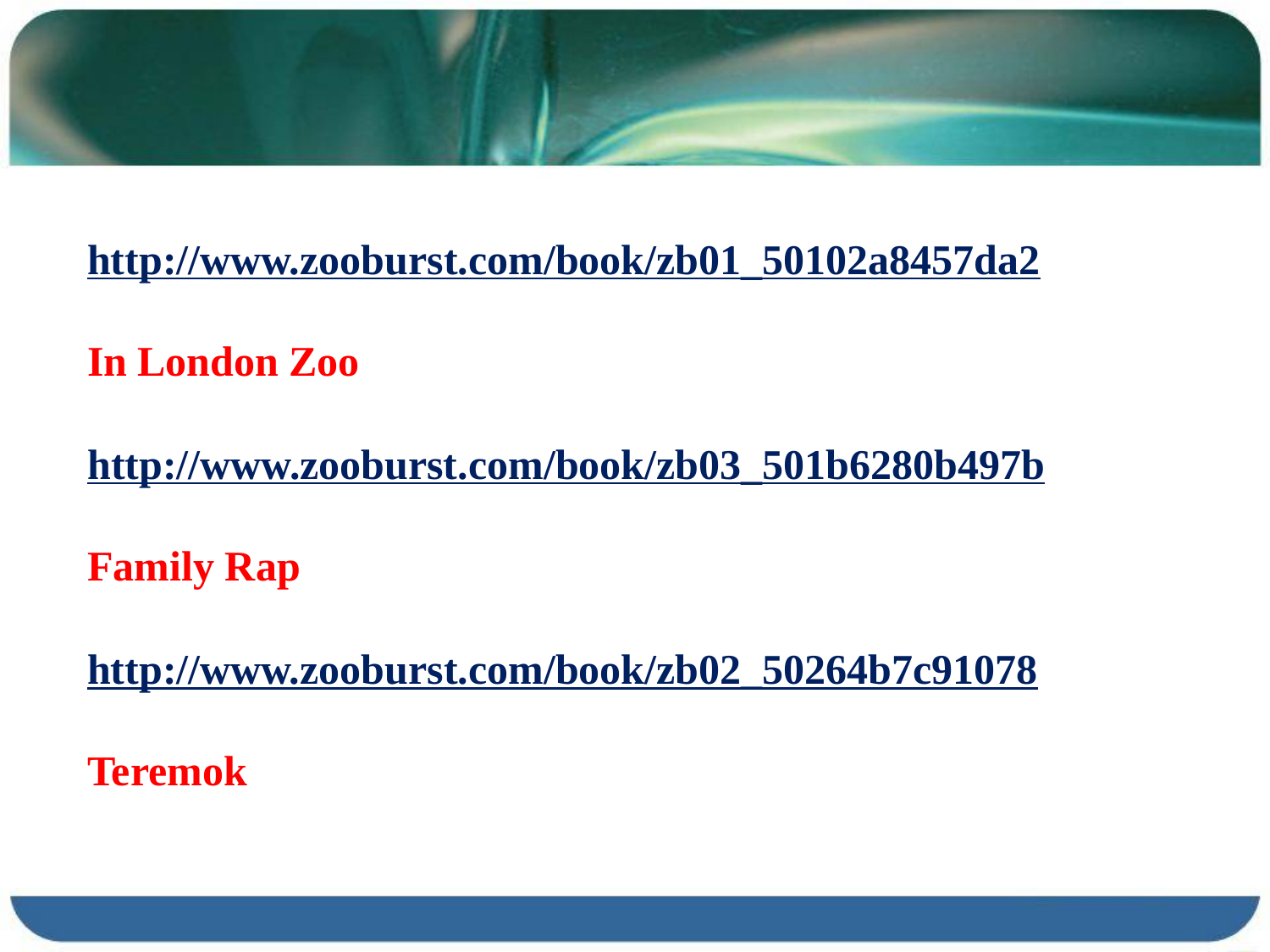

http://www.zooburst.com/book/zb01_50102a8457da2

In London Zoo
http://www.zooburst.com/book/zb03_501b6280b497b

Family Rap
http://www.zooburst.com/book/zb02_50264b7c91078

Teremok